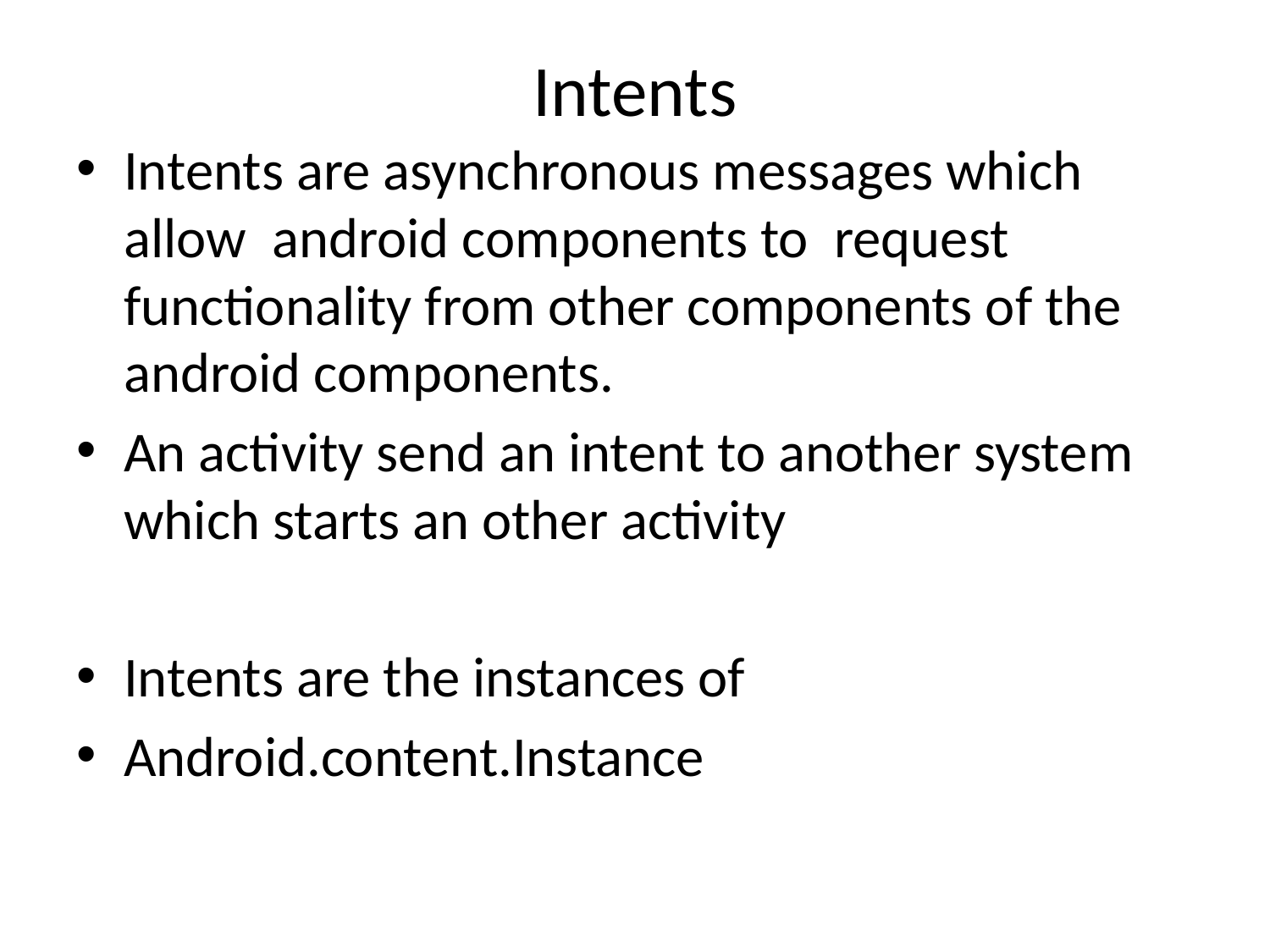

# Intents
Intents are asynchronous messages which allow  android components to  request functionality from other components of the android components.
An activity send an intent to another system which starts an other activity

Intents are the instances of
Android.content.Instance